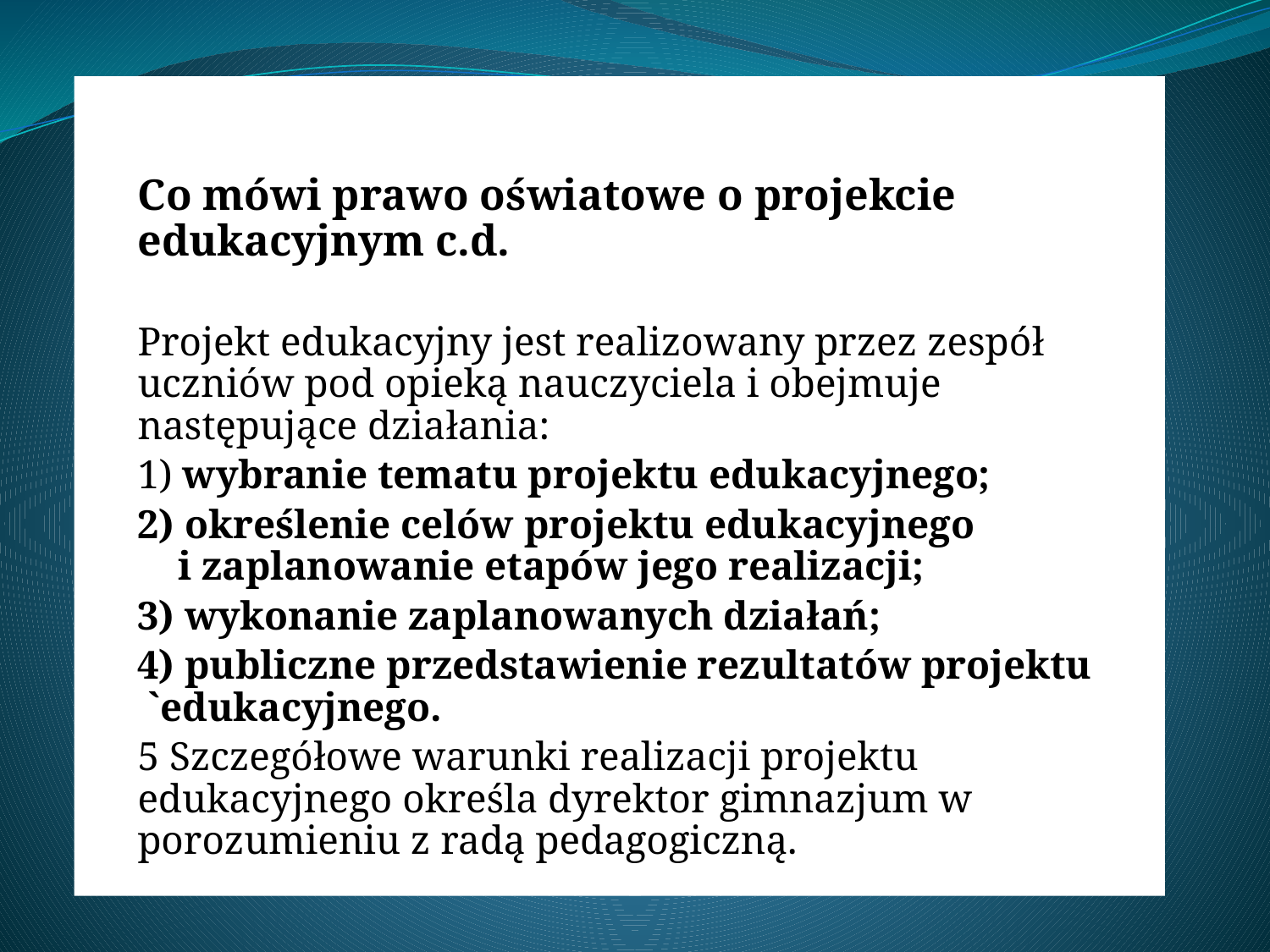

Co mówi prawo oświatowe o projekcie edukacyjnym c.d.

Projekt edukacyjny jest realizowany przez zespół uczniów pod opieką nauczyciela i obejmuje następujące działania:
1) wybranie tematu projektu edukacyjnego;
2) określenie celów projektu edukacyjnego
    i zaplanowanie etapów jego realizacji;
3) wykonanie zaplanowanych działań;
4) publiczne przedstawienie rezultatów projektu        `edukacyjnego.
5 Szczegółowe warunki realizacji projektu edukacyjnego określa dyrektor gimnazjum w porozumieniu z radą pedagogiczną.